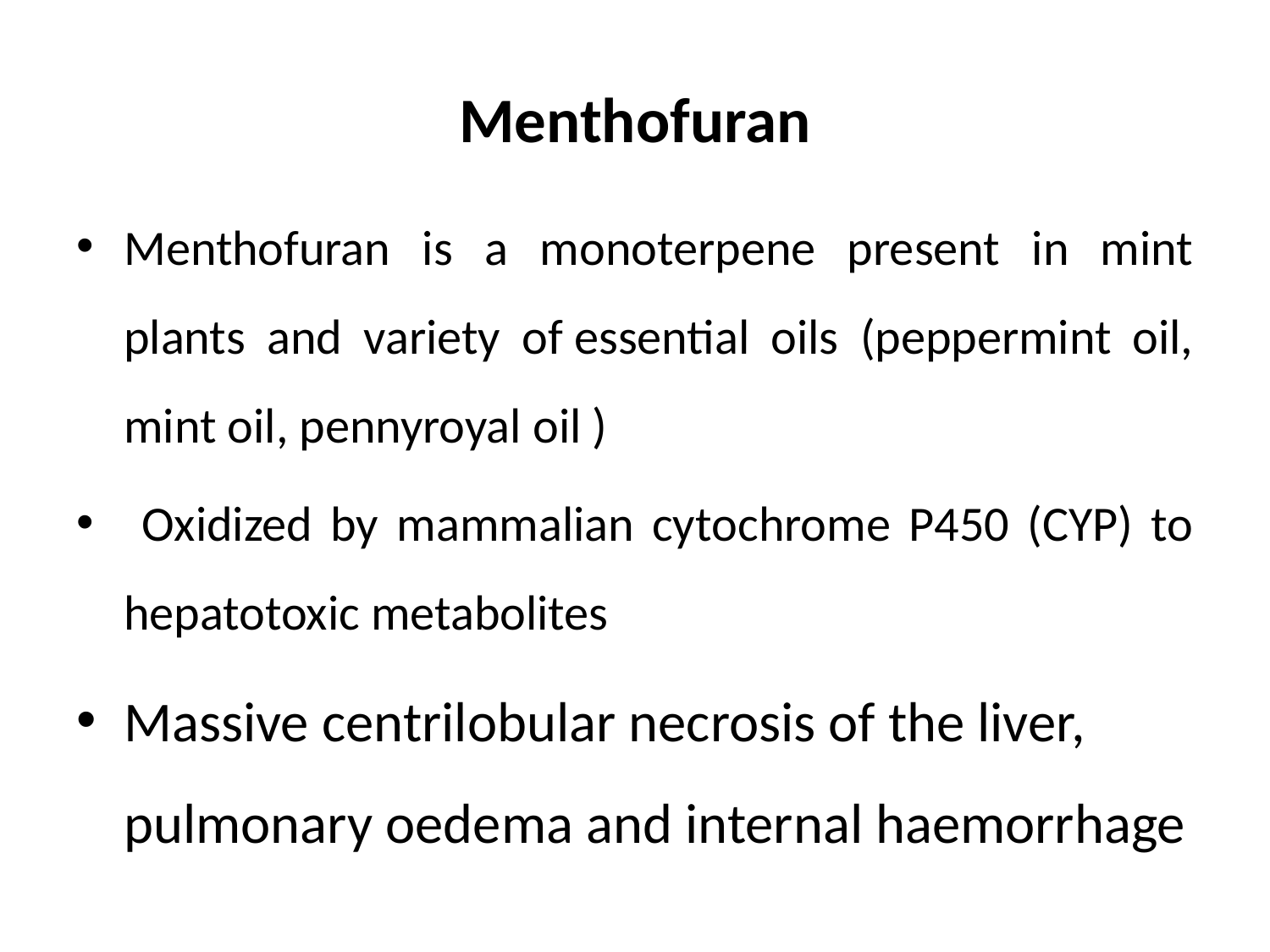

# Menthofuran
Menthofuran is a monoterpene present in mint plants and variety of essential oils (peppermint oil, mint oil, pennyroyal oil )
 Oxidized by mammalian cytochrome P450 (CYP) to hepatotoxic metabolites
Massive centrilobular necrosis of the liver, pulmonary oedema and internal haemorrhage